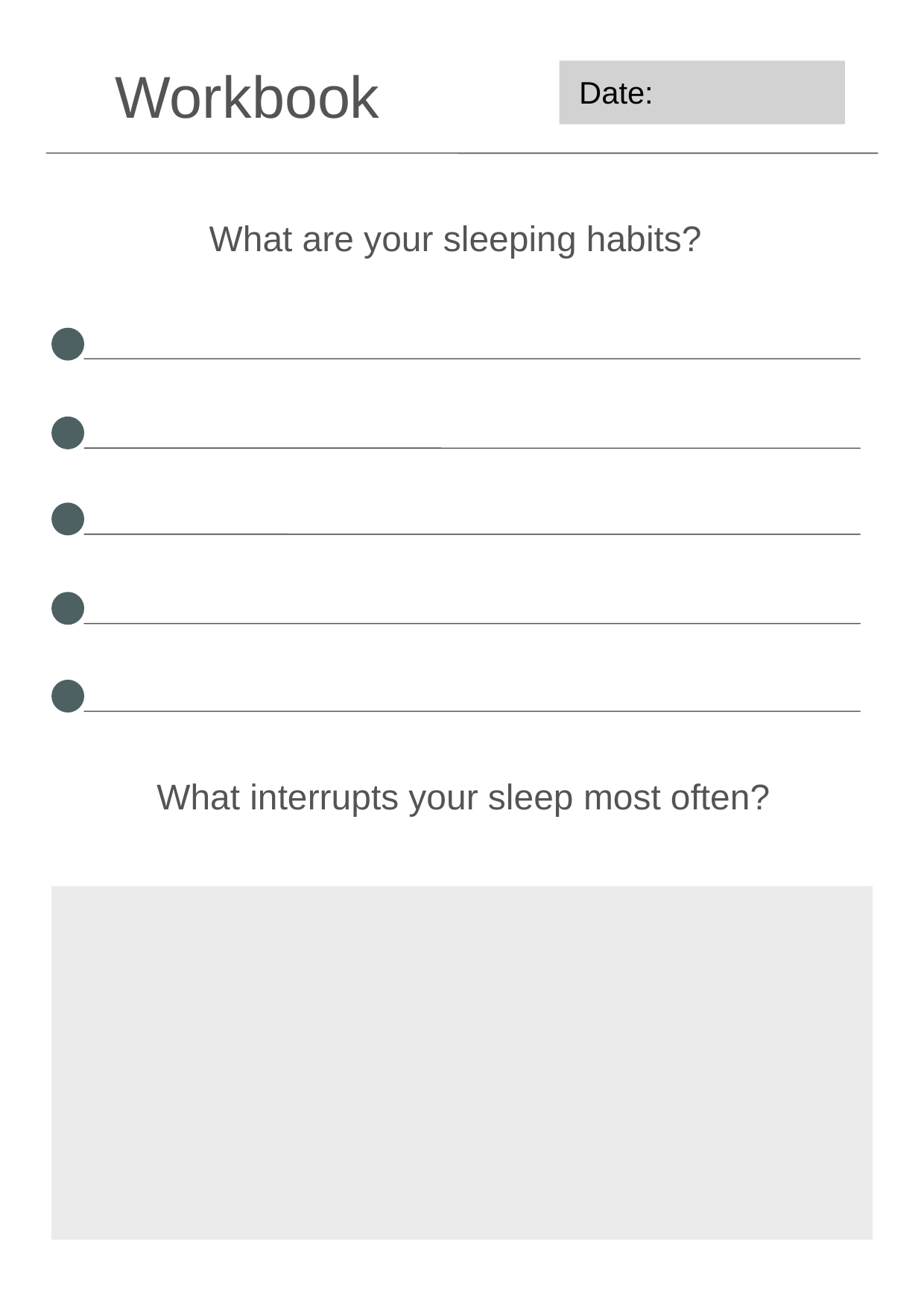

Workbook

Date:

What are your sleeping habits?

What interrupts your sleep most often?